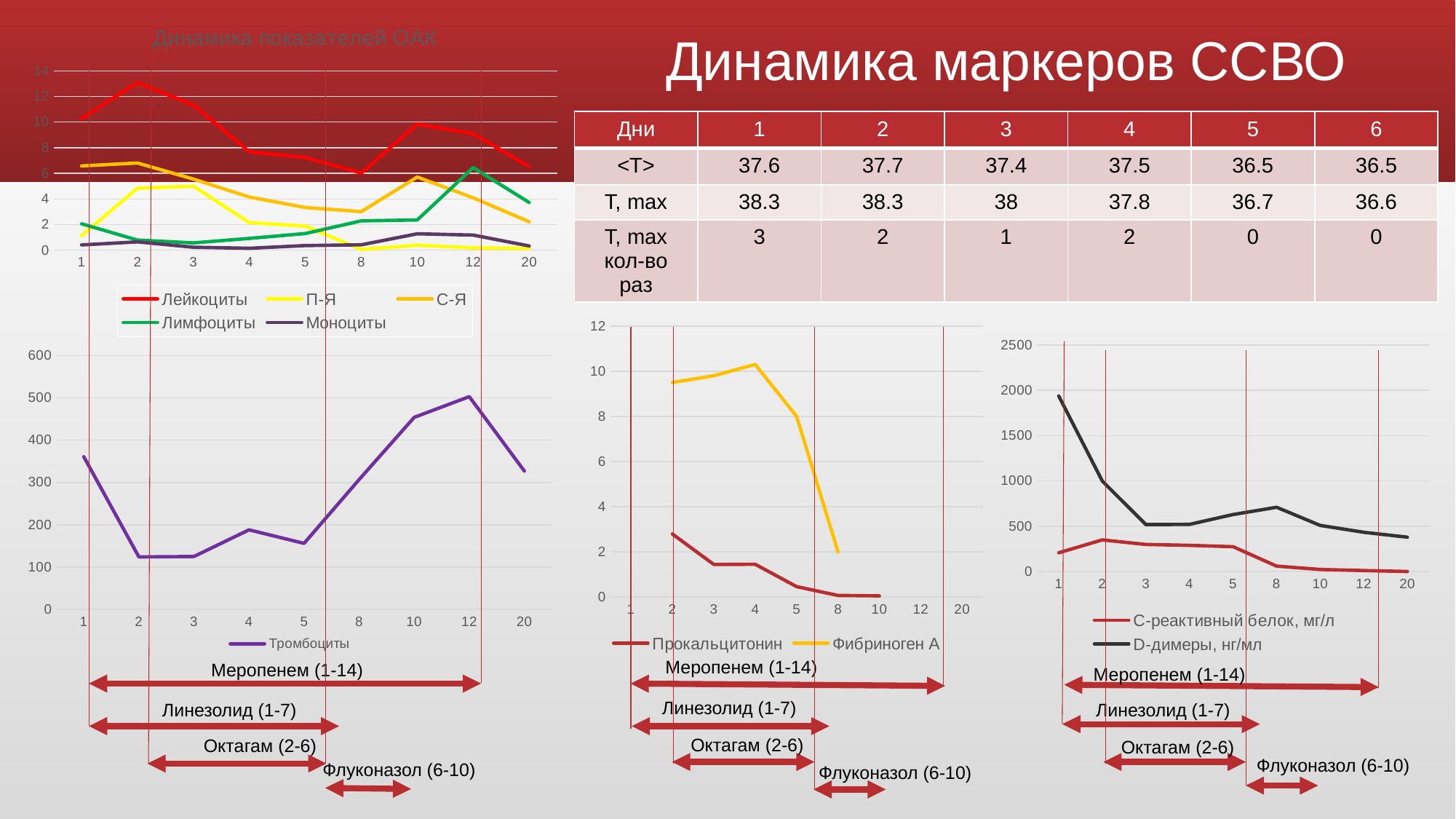

### Chart: Динамика показателей ОАК

| Category | Лейкоциты | П-Я | С-Я | Лимфоциты | Моноциты |
|---|---|---|---|---|---|
| 1 | 10.28 | 1.13 | 6.58 | 2.06 | 0.41 |
| 2 | 13.09 | 4.84 | 6.81 | 0.79 | 0.65 |
| 3 | 11.33 | 4.99 | 5.55 | 0.57 | 0.23 |
| 4 | 7.68 | 2.15 | 4.15 | 0.92 | 0.15 |
| 5 | 7.24 | 1.88 | 3.33 | 1.3 | 0.36 |
| 8 | 6.02 | 0.06 | 3.01 | 2.29 | 0.42 |
| 10 | 9.85 | 0.39 | 5.71 | 2.36 | 1.28 |
| 12 | 9.09 | 0.18 | 4.09 | 6.45 | 1.18 |
| 20 | 6.53 | 0.14 | 2.22 | 3.72 | 0.33 |
Динамика маркеров ССВО
| Дни | 1 | 2 | 3 | 4 | 5 | 6 |
| --- | --- | --- | --- | --- | --- | --- |
| <T> | 37.6 | 37.7 | 37.4 | 37.5 | 36.5 | 36.5 |
| T, max | 38.3 | 38.3 | 38 | 37.8 | 36.7 | 36.6 |
| T, max кол-во раз | 3 | 2 | 1 | 2 | 0 | 0 |

### Chart

| Category | Прокальцитонин | Фибриноген А |
|---|---|---|
| 1 | None | None |
| 2 | 2.79 | 9.5 |
| 3 | 1.44 | 9.8 |
| 4 | 1.45 | 10.3 |
| 5 | 0.46 | 8.0 |
| 8 | 0.07 | 2.0 |
| 10 | 0.05 | None |
| 12 | None | None |
| 20 | None | None |

### Chart

| Category | С-реактивный белок, мг/л | D-димеры, нг/мл |
|---|---|---|
| 1 | 208.0 | 1938.0 |
| 2 | 350.0 | 1000.0 |
| 3 | 300.0 | 519.0 |
| 4 | 290.0 | 521.2 |
| 5 | 275.0 | 630.0 |
| 8 | 61.0 | 710.0 |
| 10 | 24.0 | 510.0 |
| 12 | 11.9 | 434.0 |
| 20 | 1.6 | 380.0 |

### Chart

| Category | Тромбоциты |
|---|---|
| 1 | 361.0 |
| 2 | 124.0 |
| 3 | 125.0 |
| 4 | 188.0 |
| 5 | 156.0 |
| 8 | 307.0 |
| 10 | 454.0 |
| 12 | 503.0 |
| 20 | 327.0 |
Меропенем (1-14)
Меропенем (1-14)
Меропенем (1-14)
Линезолид (1-7)
Линезолид (1-7)
Линезолид (1-7)
Октагам (2-6)
Октагам (2-6)
Октагам (2-6)
Флуконазол (6-10)
Флуконазол (6-10)
Флуконазол (6-10)